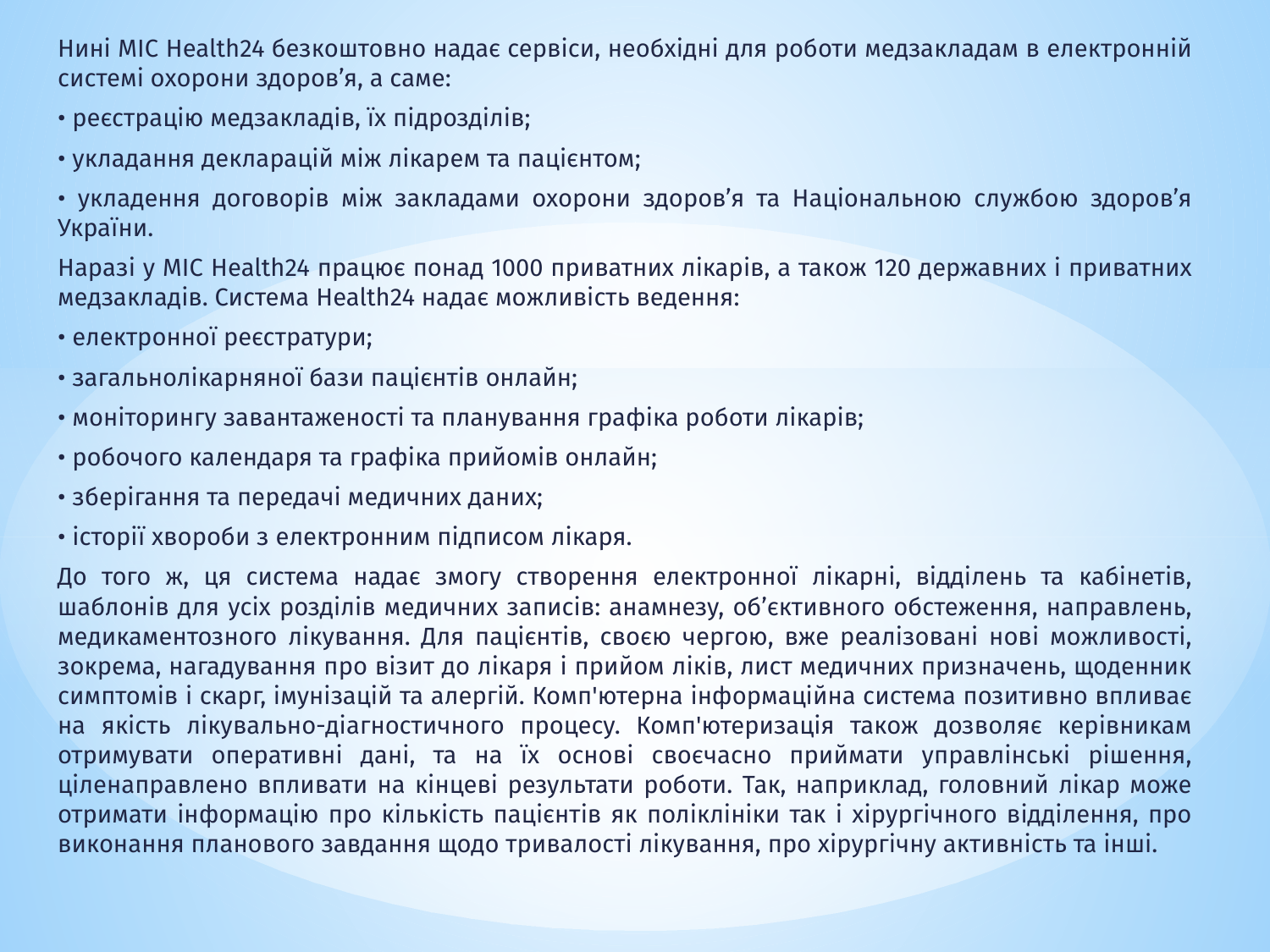

Нині МІС Health24 безкоштовно надає сервіси, необхідні для роботи медзакладам в електронній системі охорони здоров’я, а саме:
• реєстрацію медзакладів, їх підрозділів;
• укладання декларацій між лікарем та пацієнтом;
• укладення договорів між закладами охорони здоров’я та Національною службою здоров’я України.
Наразі у МІС Health24 працює понад 1000 приватних лікарів, а також 120 державних і приватних медзакладів. Система Health24 надає можливість ведення:
• електронної реєстратури;
• загальнолікарняної бази пацієнтів онлайн;
• моніторингу завантаженості та планування графіка роботи лікарів;
• робочого календаря та графіка прийомів онлайн;
• зберігання та передачі медичних даних;
• історії хвороби з електронним підписом лікаря.
До того ж, ця система надає змогу створення електронної лікарні, відділень та кабінетів, шаблонів для усіх розділів медичних записів: анамнезу, об’єктивного обстеження, направлень, медикаментозного лікування. Для пацієнтів, своєю чергою, вже реалізовані нові можливості, зокрема, нагадування про візит до лікаря і прийом ліків, лист медичних призначень, щоденник симптомів і скарг, імунізацій та алергій. Комп'ютерна інформаційна система позитивно впливає на якість лікувально-діагностичного процесу. Комп'ютеризація також дозволяє керівникам отримувати оперативні дані, та на їх основі своєчасно приймати управлінські рішення, ціленаправлено впливати на кінцеві результати роботи. Так, наприклад, головний лікар може отримати інформацію про кількість пацієнтів як поліклініки так і хірургічного відділення, про виконання планового завдання щодо тривалості лікування, про хірургічну активність та інші.